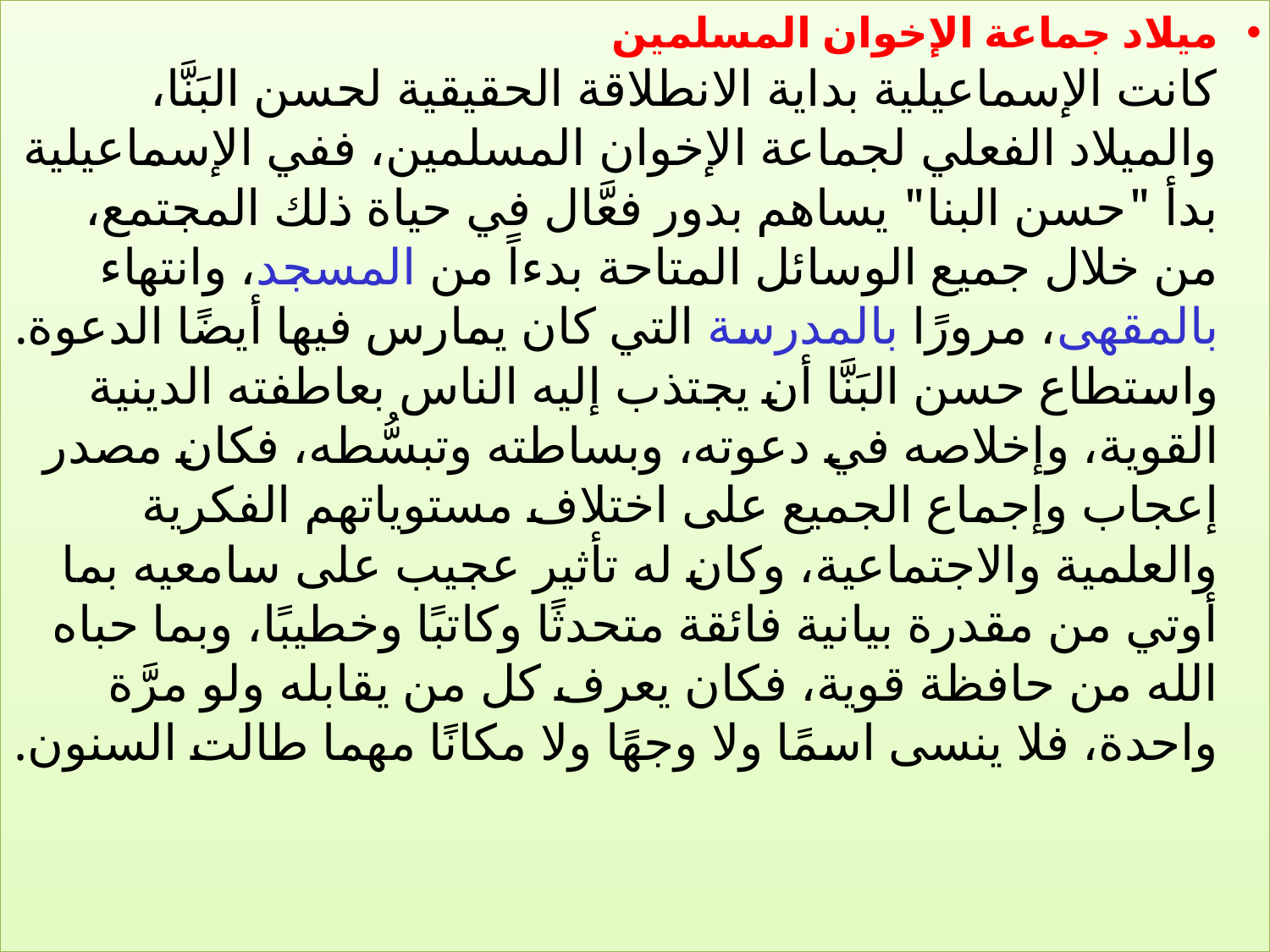

ميلاد جماعة الإخوان المسلمين
كانت الإسماعيلية بداية الانطلاقة الحقيقية لحسن البَنَّا، والميلاد الفعلي لجماعة الإخوان المسلمين، ففي الإسماعيلية بدأ "حسن البنا" يساهم بدور فعَّال في حياة ذلك المجتمع، من خلال جميع الوسائل المتاحة بدءاً من المسجد، وانتهاء بالمقهى، مرورًا بالمدرسة التي كان يمارس فيها أيضًا الدعوة.
واستطاع حسن البَنَّا أن يجتذب إليه الناس بعاطفته الدينية القوية، وإخلاصه في دعوته، وبساطته وتبسُّطه، فكان مصدر إعجاب وإجماع الجميع على اختلاف مستوياتهم الفكرية والعلمية والاجتماعية، وكان له تأثير عجيب على سامعيه بما أوتي من مقدرة بيانية فائقة متحدثًا وكاتبًا وخطيبًا، وبما حباه الله من حافظة قوية، فكان يعرف كل من يقابله ولو مرَّة واحدة، فلا ينسى اسمًا ولا وجهًا ولا مكانًا مهما طالت السنون.